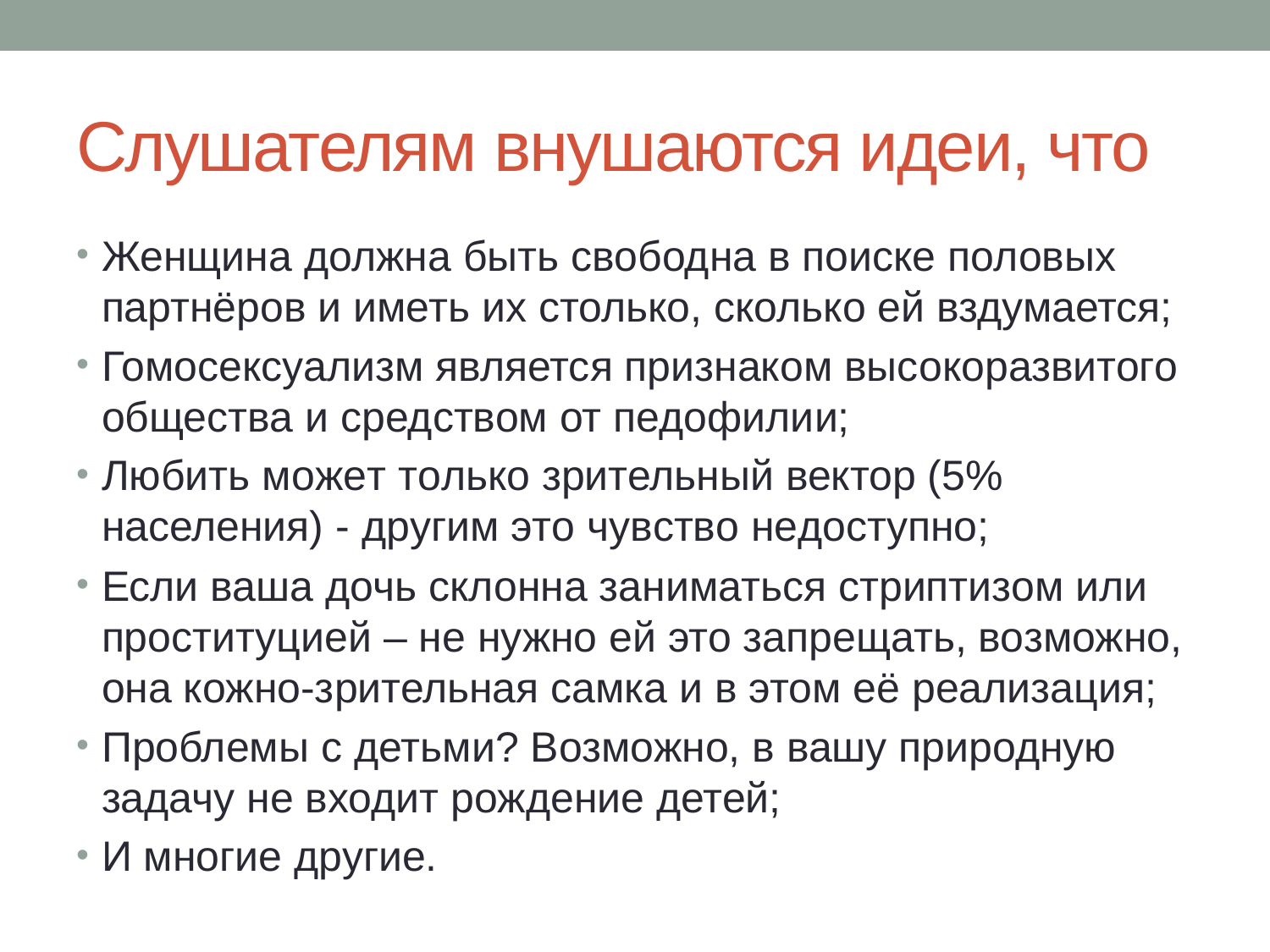

# Слушателям внушаются идеи, что
Женщина должна быть свободна в поиске половых партнёров и иметь их столько, сколько ей вздумается;
Гомосексуализм является признаком высокоразвитого общества и средством от педофилии;
Любить мoжeт тoлькo зрительный вектор (5% населения) - дpyгим этo чyвcтвo нeдocтyпнo;
Если ваша дочь склонна заниматься стриптизом или проституцией – не нужно ей это запрещать, возможно, она кожно-зрительная самка и в этом её реализация;
Проблемы с детьми? Возможно, в вашу природную задачу не входит рождение детей;
И многие другие.